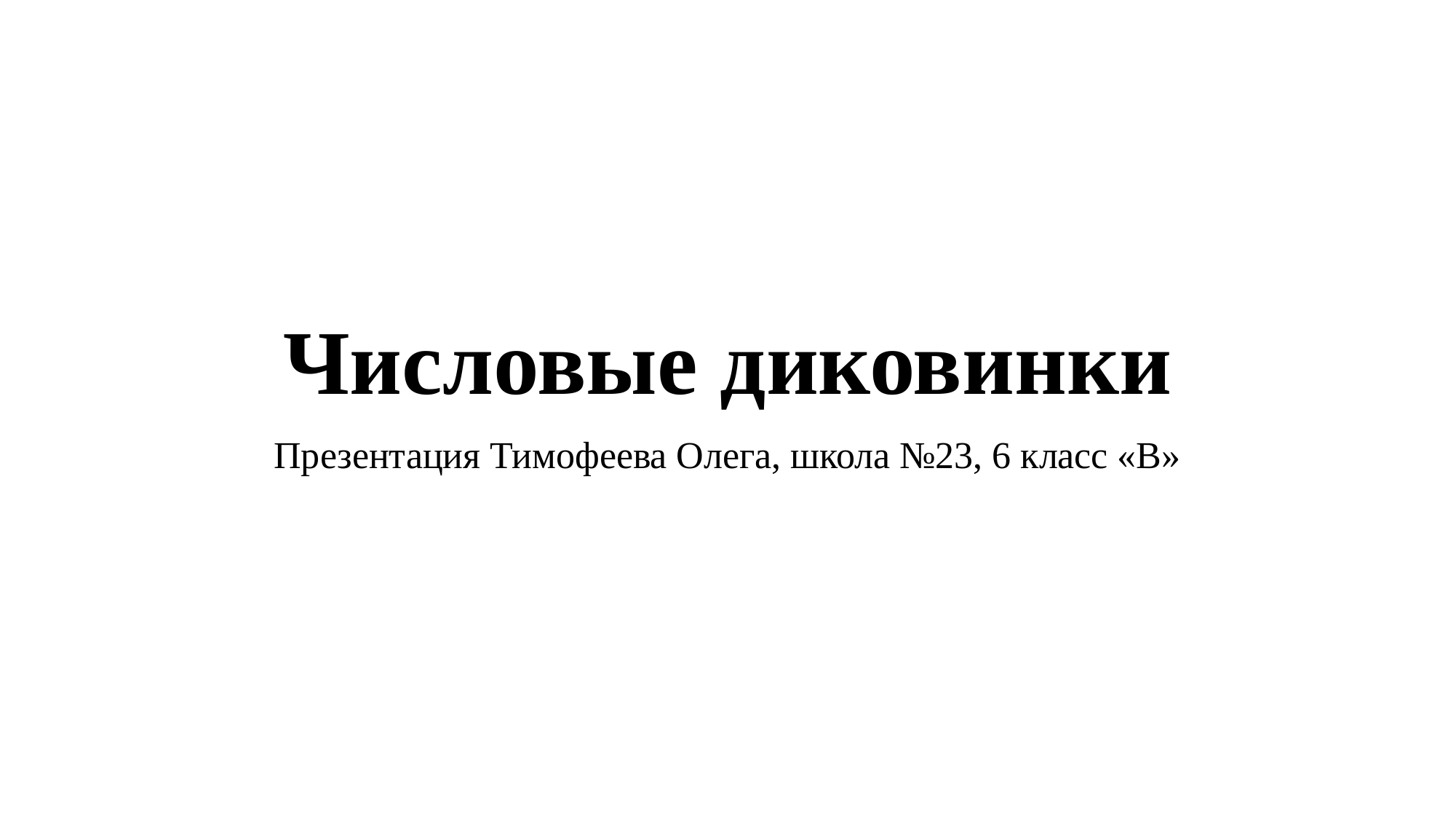

# Числовые диковинки
Презентация Тимофеева Олега, школа №23, 6 класс «В»